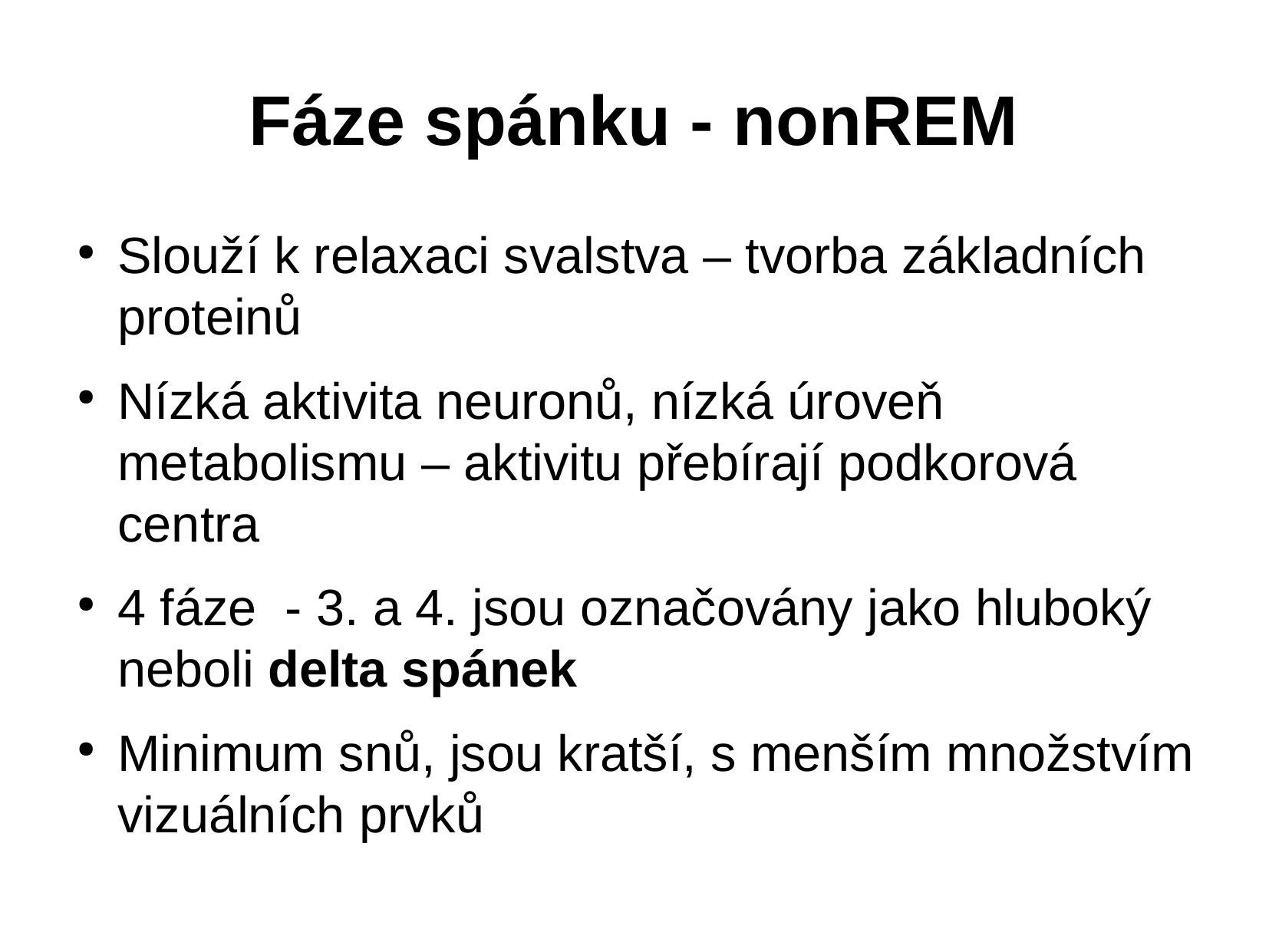

# Fáze spánku - nonREM
Slouží k relaxaci svalstva – tvorba základních proteinů
Nízká aktivita neuronů, nízká úroveň metabolismu – aktivitu přebírají podkorová centra
4 fáze  - 3. a 4. jsou označovány jako hluboký neboli delta spánek
Minimum snů, jsou kratší, s menším množstvím vizuálních prvků